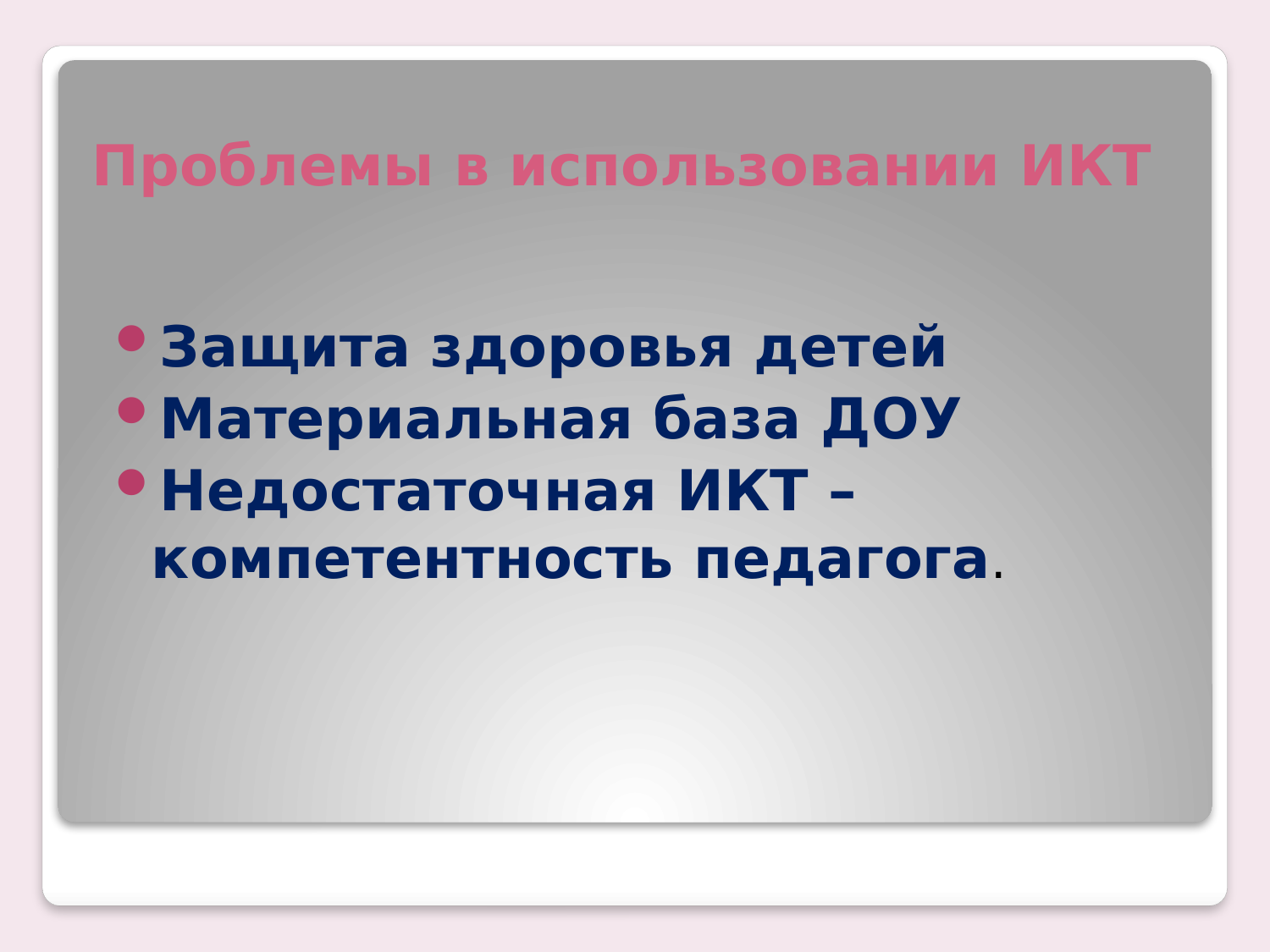

# Проблемы в использовании ИКТ
Защита здоровья детей
Материальная база ДОУ
Недостаточная ИКТ – компетентность педагога.